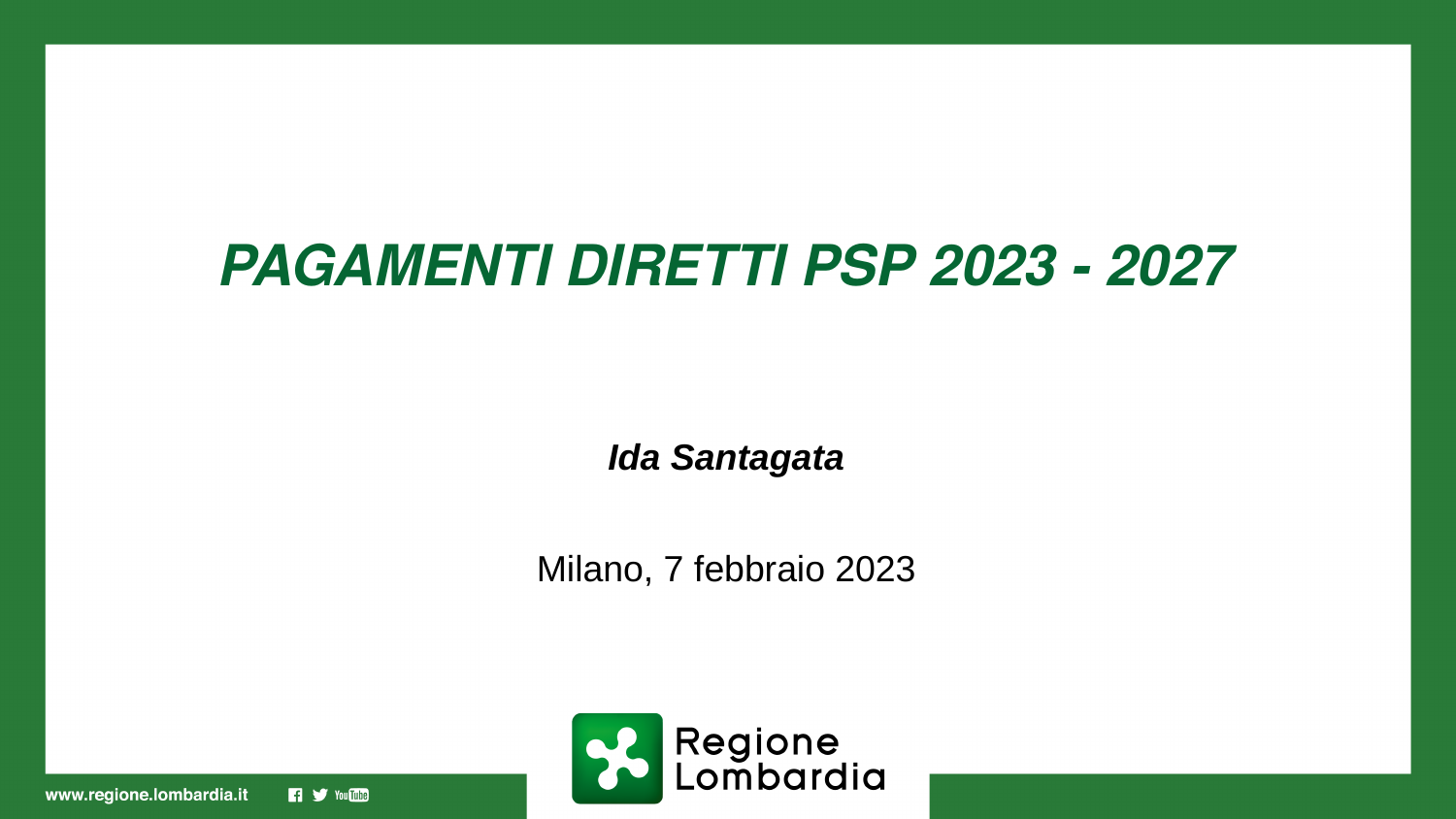

PAGAMENTI DIRETTI PSP 2023 - 2027

Ida Santagata

Milano, 7 febbraio 2023
#